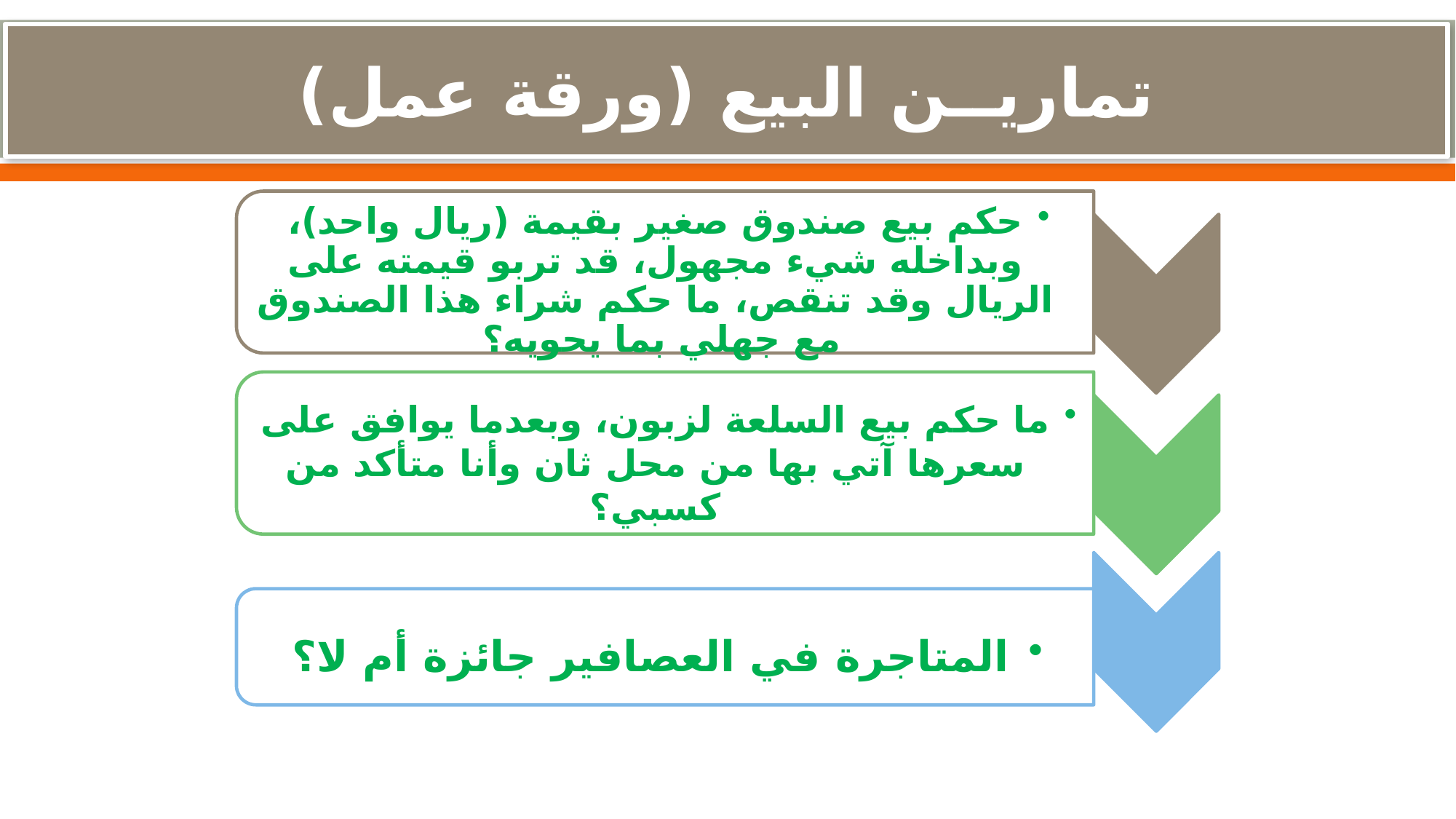

# تماريــن البيع (ورقة عمل)

حكم بيع صندوق صغير بقيمة (ريال واحد)، وبداخله شيء مجهول، قد تربو قيمته على الريال وقد تنقص، ما حكم شراء هذا الصندوق مع جهلي بما يحويه؟

ما حكم بيع السلعة لزبون، وبعدما يوافق على سعرها آتي بها من محل ثان وأنا متأكد من كسبي؟

المتاجرة في العصافير جائزة أم لا؟